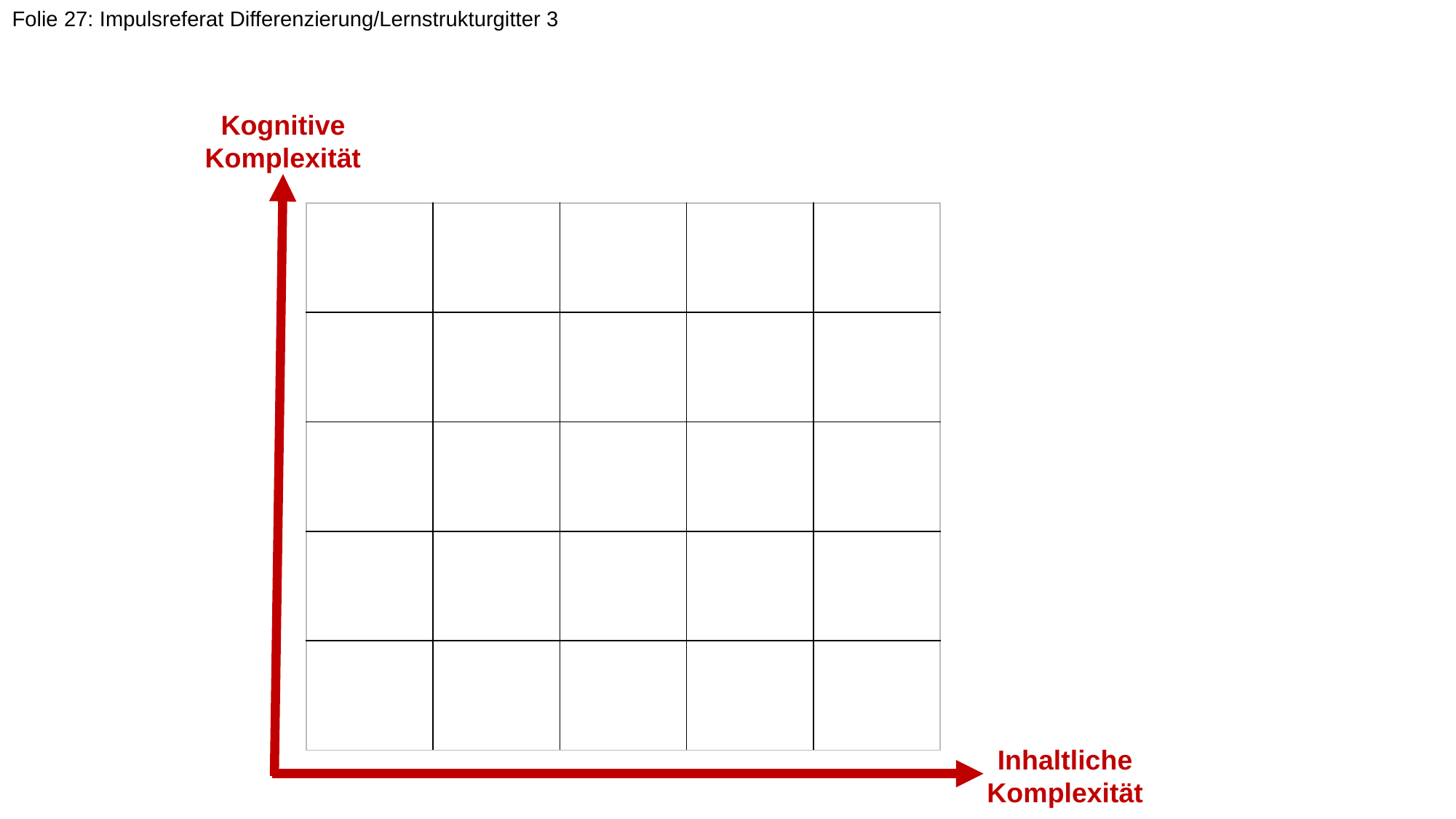

Folie 27: Impulsreferat Differenzierung/Lernstrukturgitter 3
Kognitive
Komplexität
|  |  |  |  |  |
| --- | --- | --- | --- | --- |
|  |  |  |  |  |
|  |  |  |  |  |
|  |  |  |  |  |
|  |  |  |  |  |
Inhaltliche
Komplexität